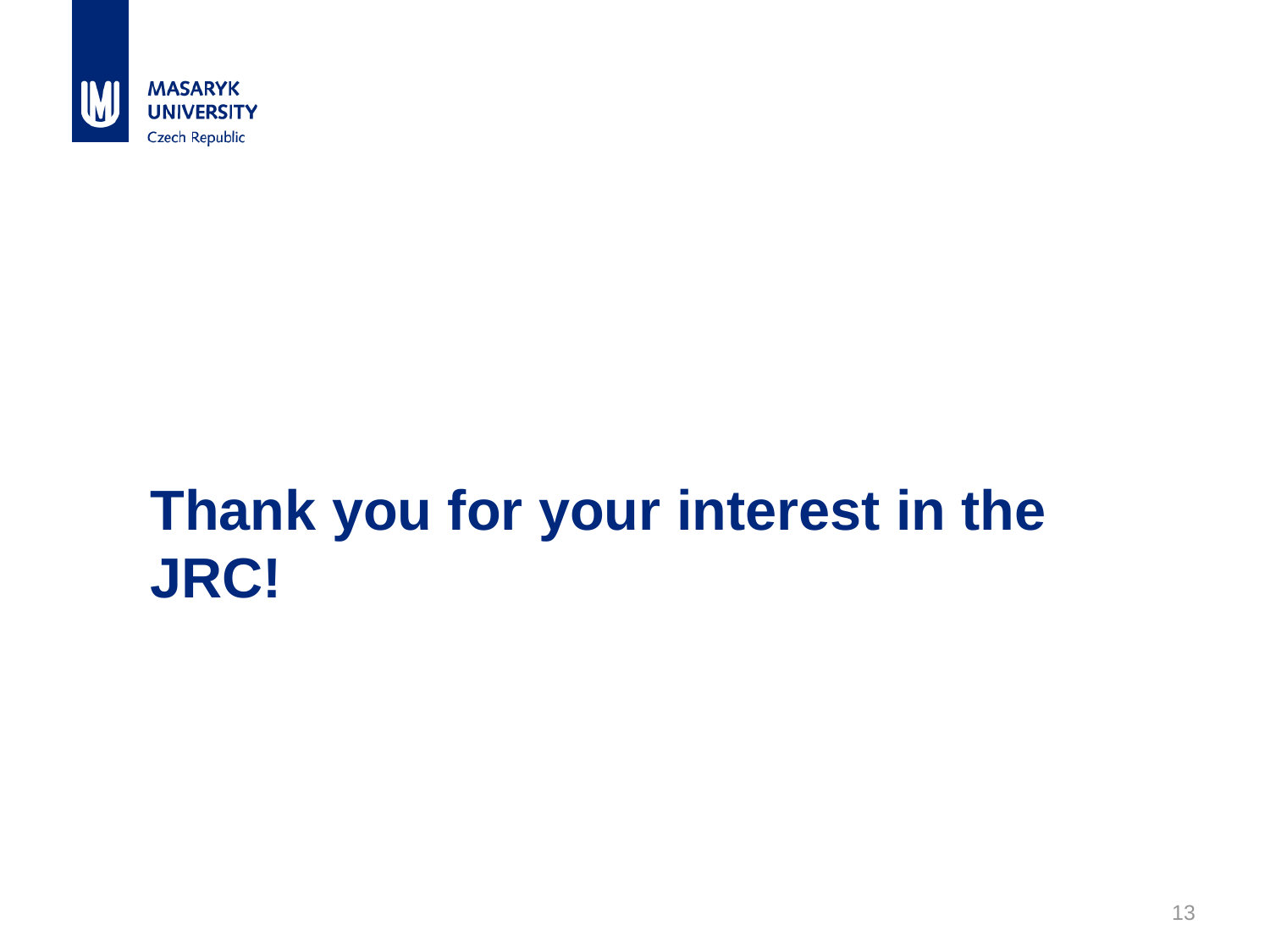

# Thank you for your interest in the JRC!
13